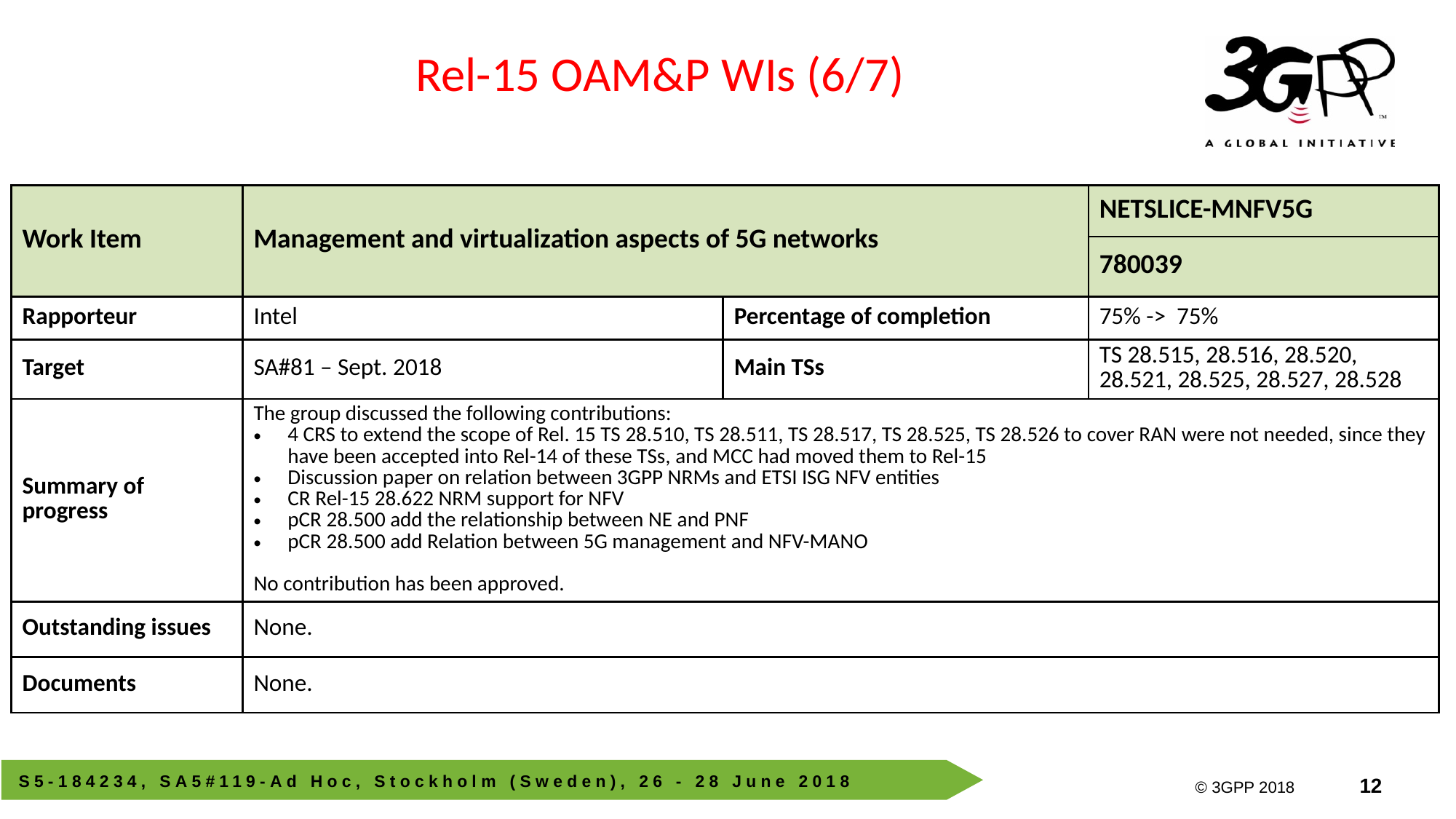

Rel-15 OAM&P WIs (6/7)
| Work Item | Management and virtualization aspects of 5G networks |  | NETSLICE-MNFV5G |
| --- | --- | --- | --- |
|  |  |  | 780039 |
| Rapporteur | Intel | Percentage of completion | 75% -> 75% |
| Target | SA#81 – Sept. 2018 | Main TSs | TS 28.515, 28.516, 28.520, 28.521, 28.525, 28.527, 28.528 |
| Summary of progress | The group discussed the following contributions: 4 CRS to extend the scope of Rel. 15 TS 28.510, TS 28.511, TS 28.517, TS 28.525, TS 28.526 to cover RAN were not needed, since they have been accepted into Rel-14 of these TSs, and MCC had moved them to Rel-15 Discussion paper on relation between 3GPP NRMs and ETSI ISG NFV entities CR Rel-15 28.622 NRM support for NFV pCR 28.500 add the relationship between NE and PNF pCR 28.500 add Relation between 5G management and NFV-MANO No contribution has been approved. |  |  |
| Outstanding issues | None. |  |  |
| Documents | None. |  |  |